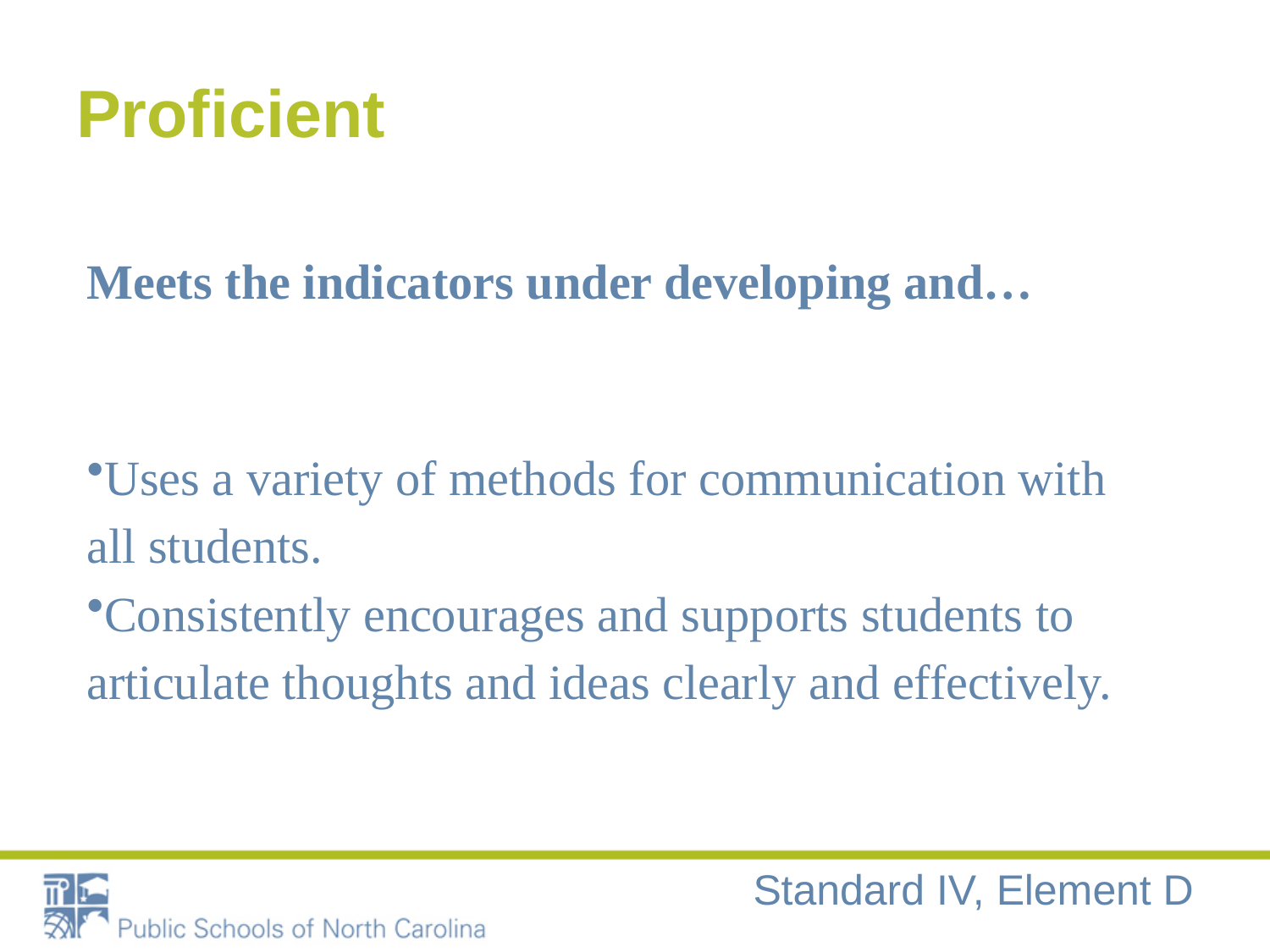

# Proficient
Meets the indicators under developing and…

Uses a variety of methods for communication with all students.
Consistently encourages and supports students to articulate thoughts and ideas clearly and effectively.

Standard IV, Element D